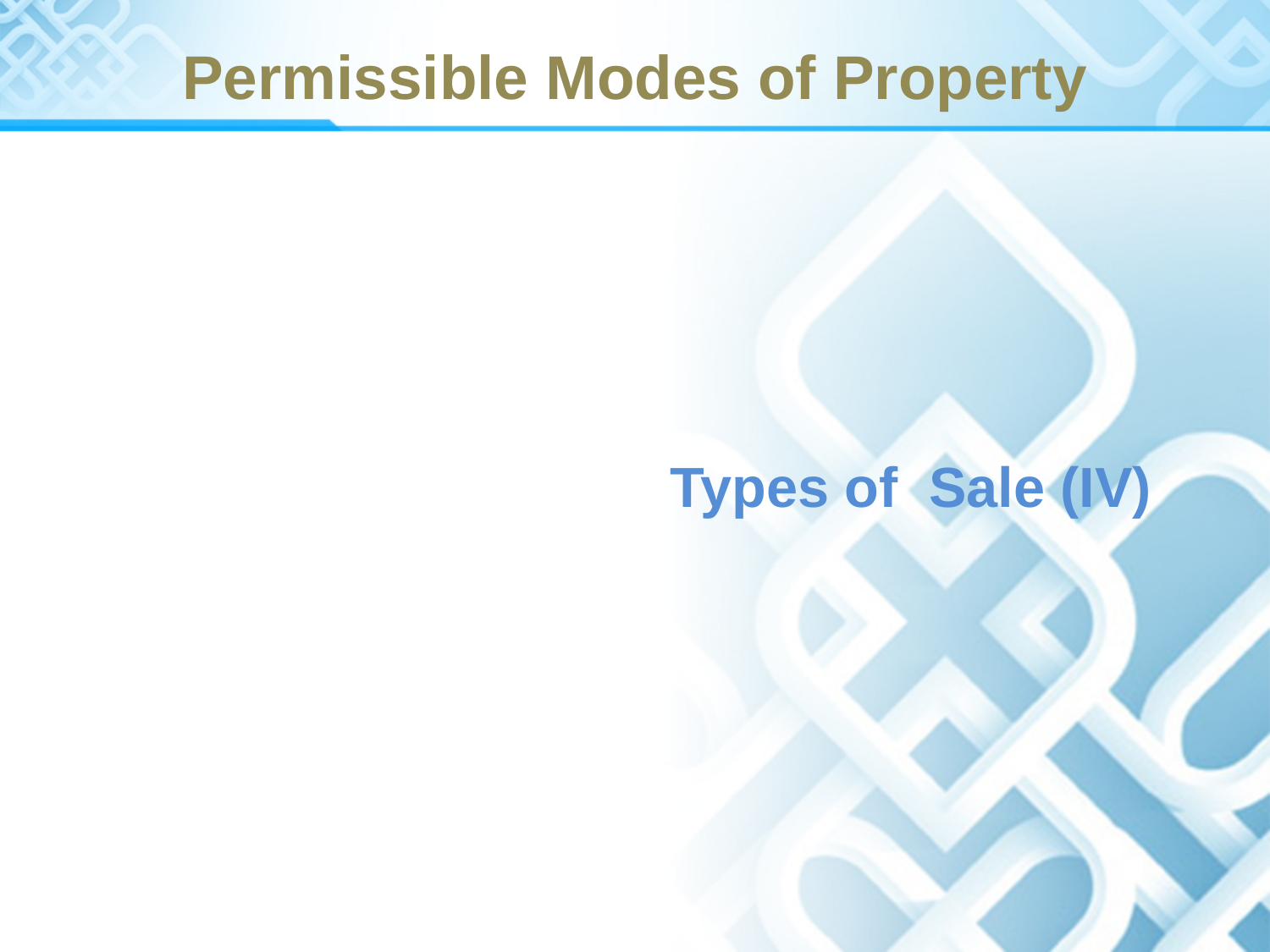

# Permissible Modes of Property
Types of  Sale (IV)